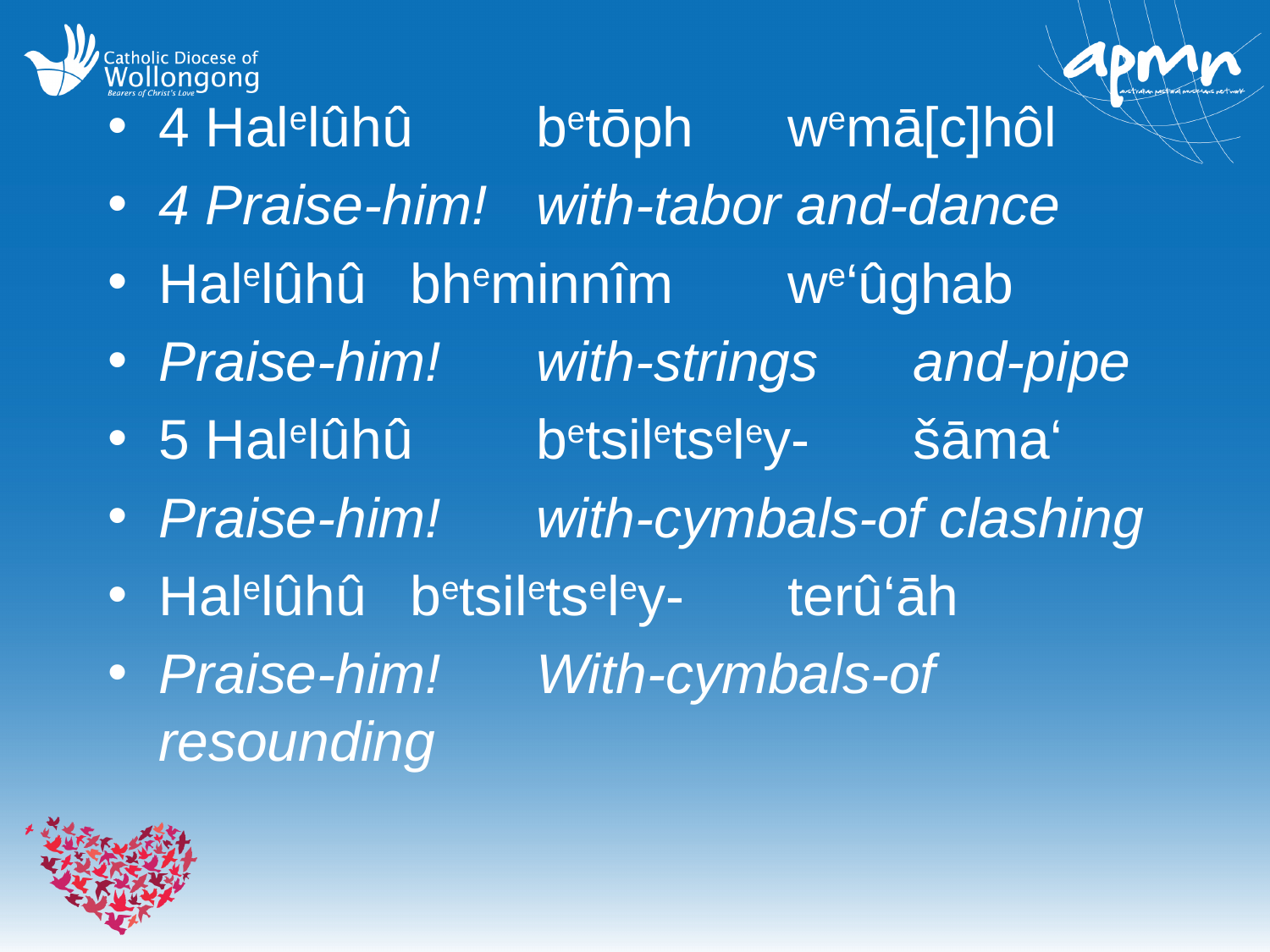

4 Halelûhû	betōph	wemā[c]hôl
4 Praise-him!	with-tabor and-dance
Halelûhû		bheminnîm		we‘ûghab
Praise-him!	with-strings	and-pipe
5 Halelûhû	betsiletseley-	šāma‘
Praise-him!	with-cymbals-of clashing
Halelûhû		betsiletseley-	terû‘āh
Praise-him!	With-cymbals-of resounding
#